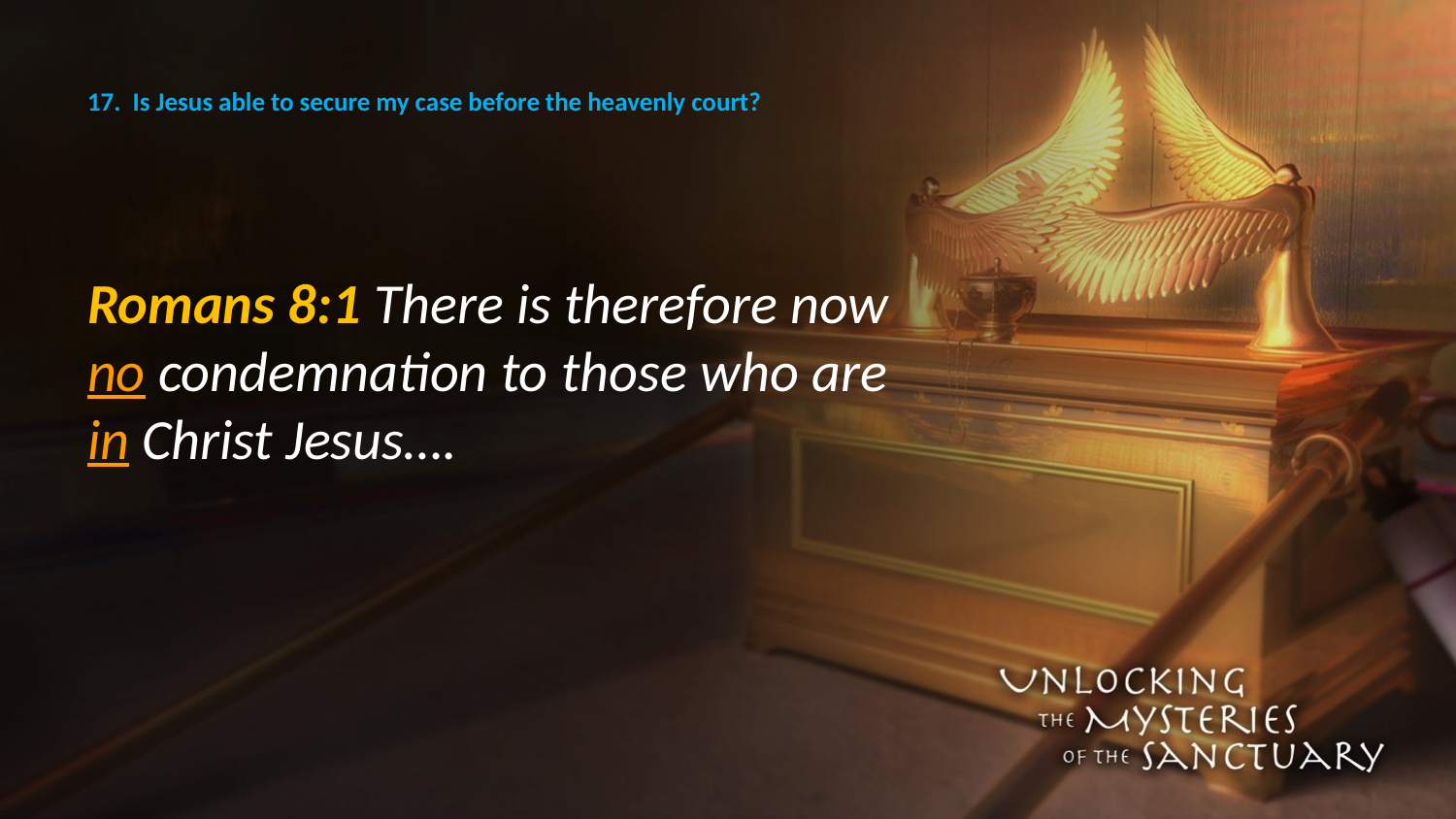

# 17.  Is Jesus able to secure my case before the heavenly court?

Romans 8:1 There is therefore now no condemnation to those who are in Christ Jesus….